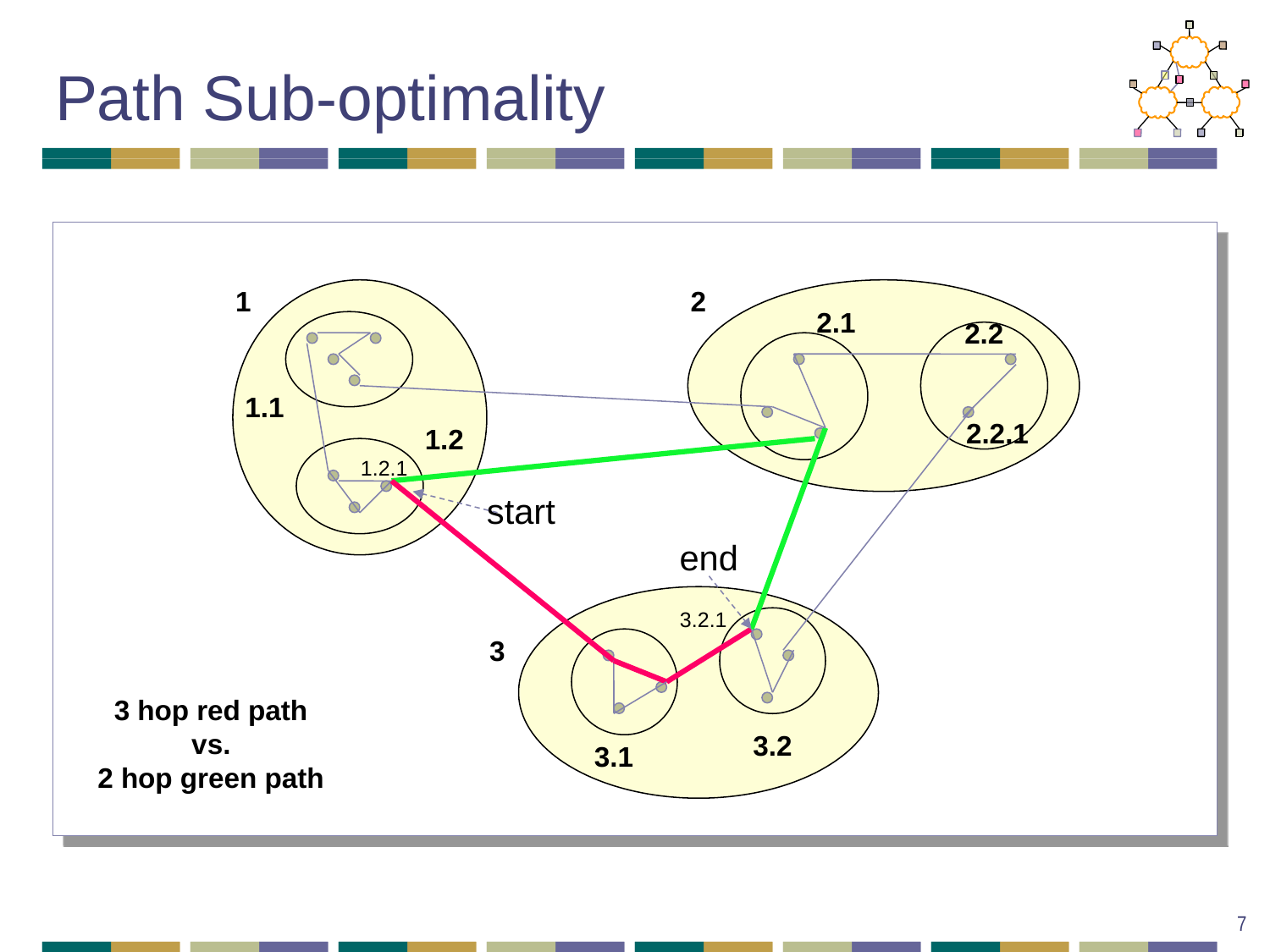

# Path Sub-optimality

1
2

2.1
2.2

1.1

2.2.1
1.2

1.2.1

start

end

3.2.1

3

3 hop red path
vs.
2 hop green path

3.2
3.1
7